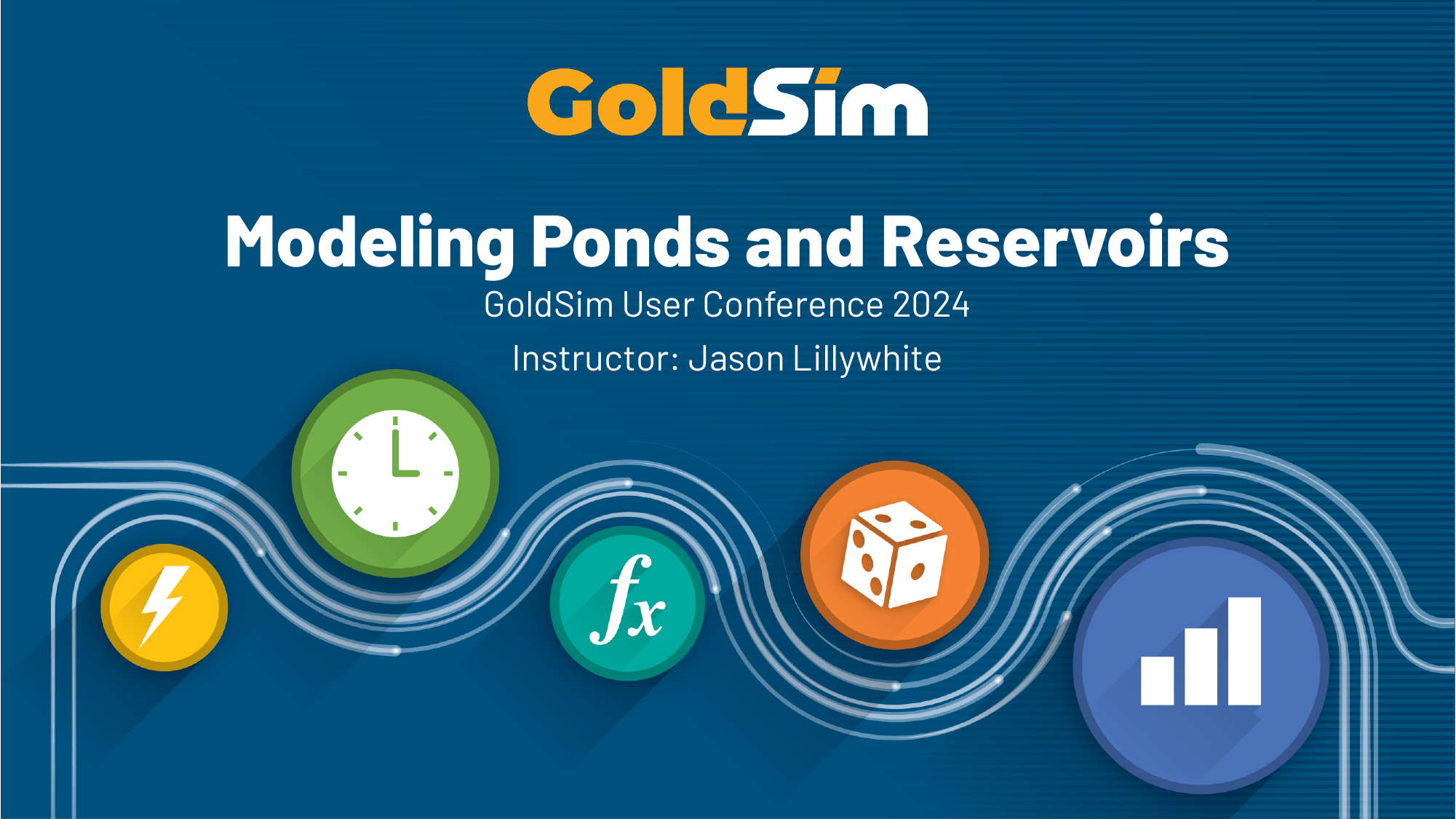

# Modeling Ponds and Reservoirs
GoldSim User Conference 2024
Instructor: Jason Lillywhite